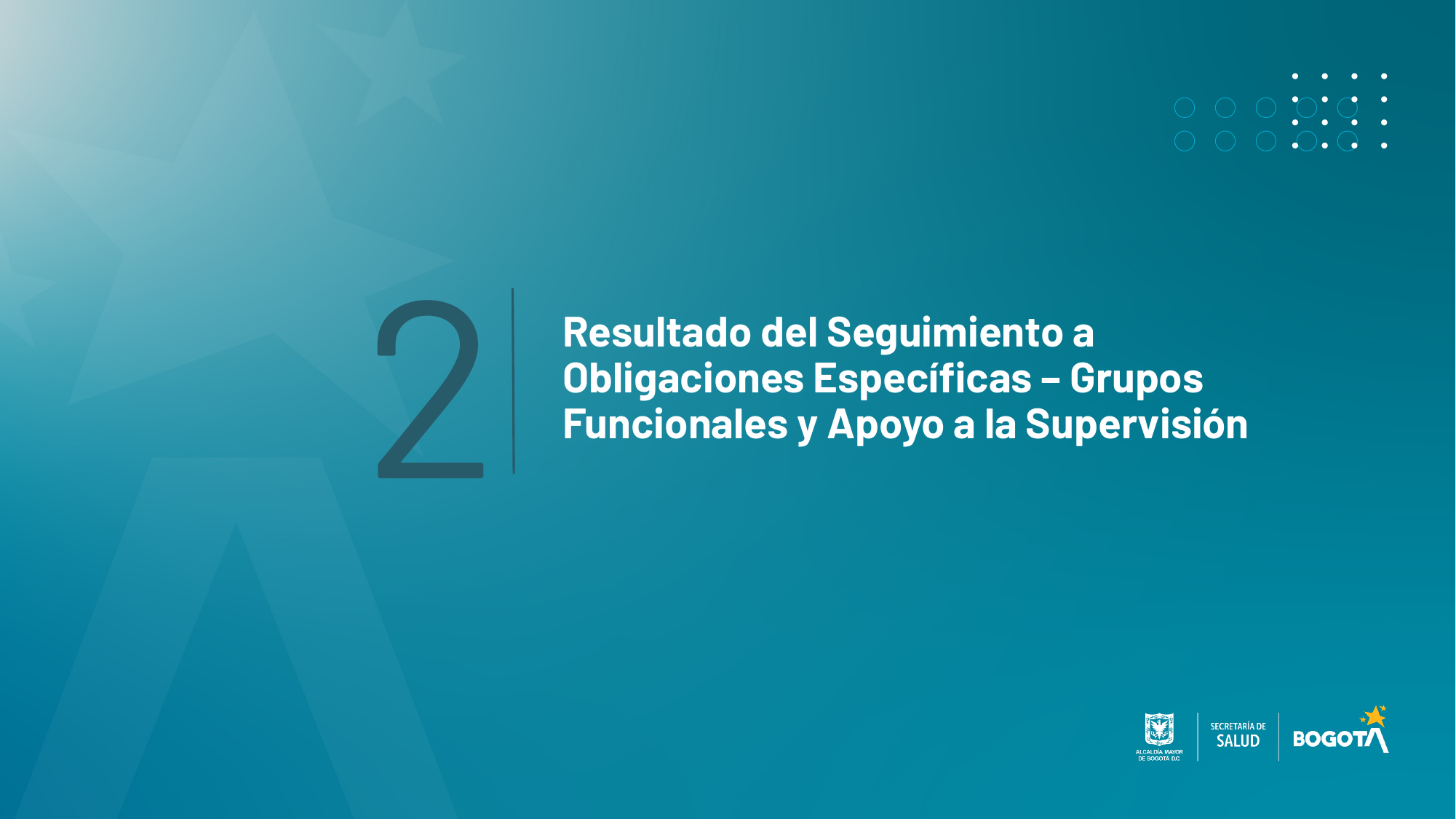

2
# Resultado del Seguimiento a Obligaciones Específicas – Grupos Funcionales y Apoyo a la Supervisión